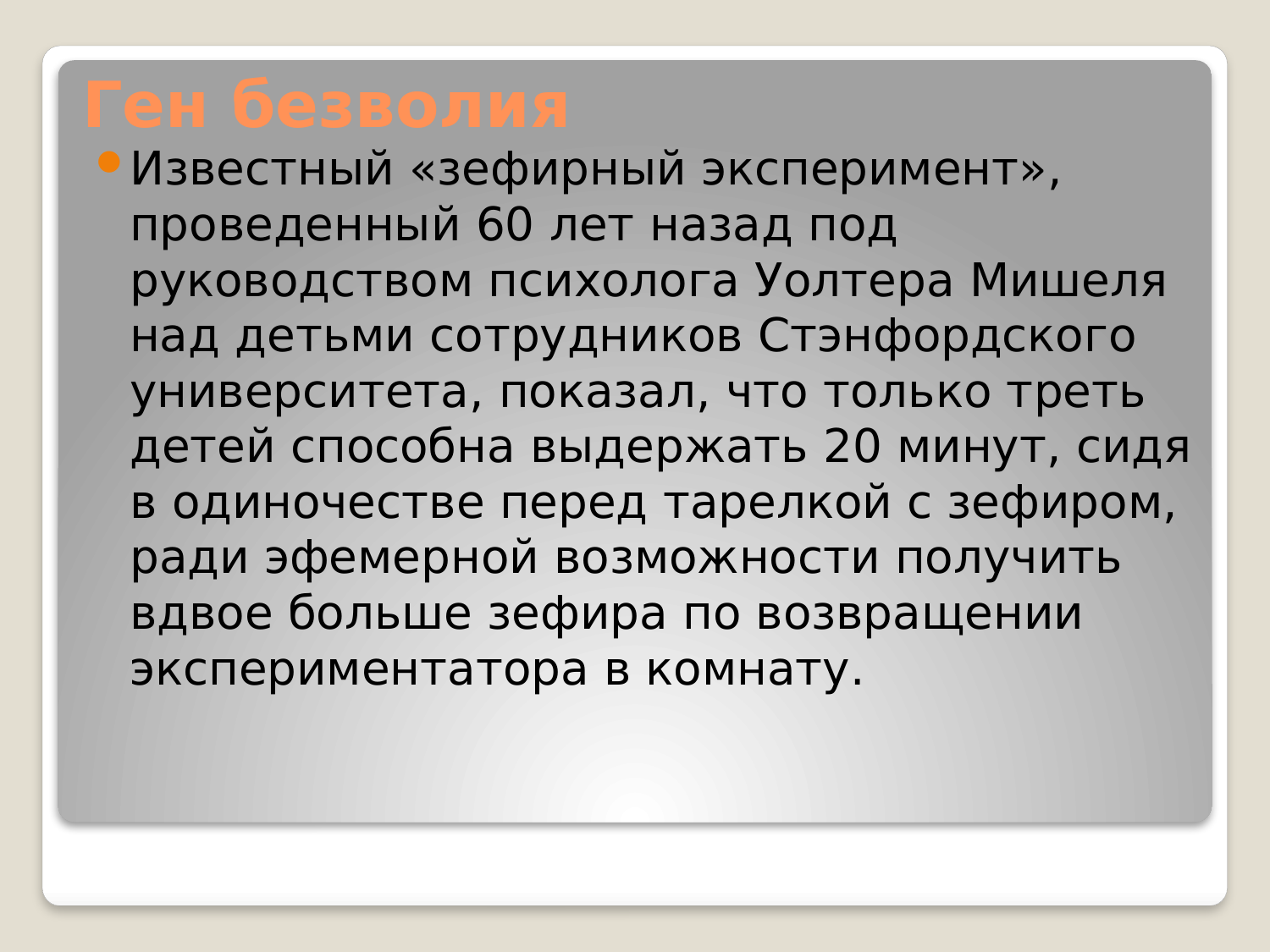

# Ген безволия
Известный «зефирный эксперимент», проведенный 60 лет назад под руководством психолога Уолтера Мишеля над детьми сотрудников Стэнфордского университета, показал, что только треть детей способна выдержать 20 минут, сидя в одиночестве перед тарелкой с зефиром, ради эфемерной возможности получить вдвое больше зефира по возвращении экспериментатора в комнату.